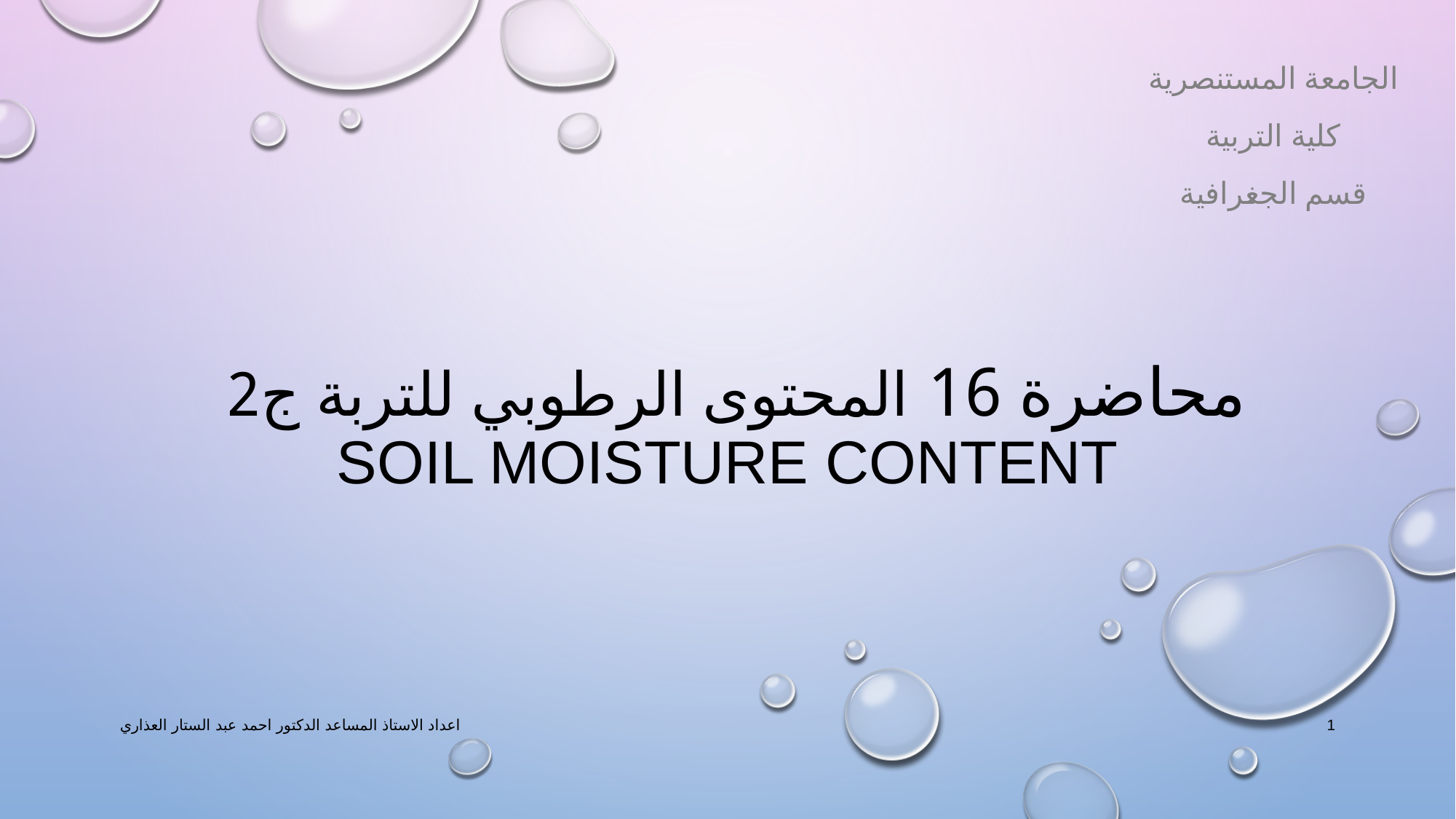

الجامعة المستنصرية
كلية التربية
قسم الجغرافية
# محاضرة 16 المحتوى الرطوبي للتربة ج2 Soil moisture content
اعداد الاستاذ المساعد الدكتور احمد عبد الستار العذاري
1